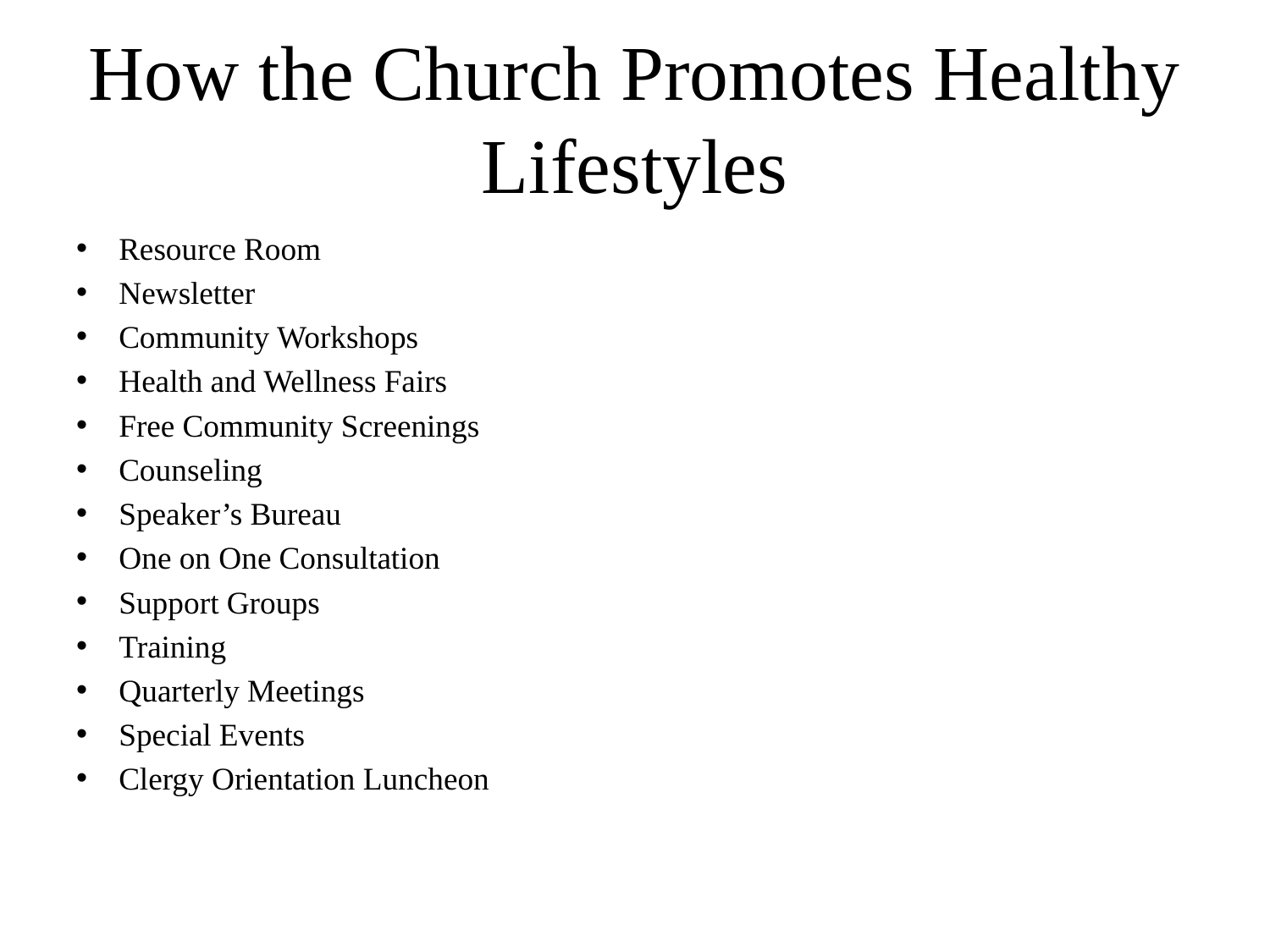

# How the Church Promotes Healthy Lifestyles
Resource Room
Newsletter
Community Workshops
Health and Wellness Fairs
Free Community Screenings
Counseling
Speaker’s Bureau
One on One Consultation
Support Groups
Training
Quarterly Meetings
Special Events
Clergy Orientation Luncheon